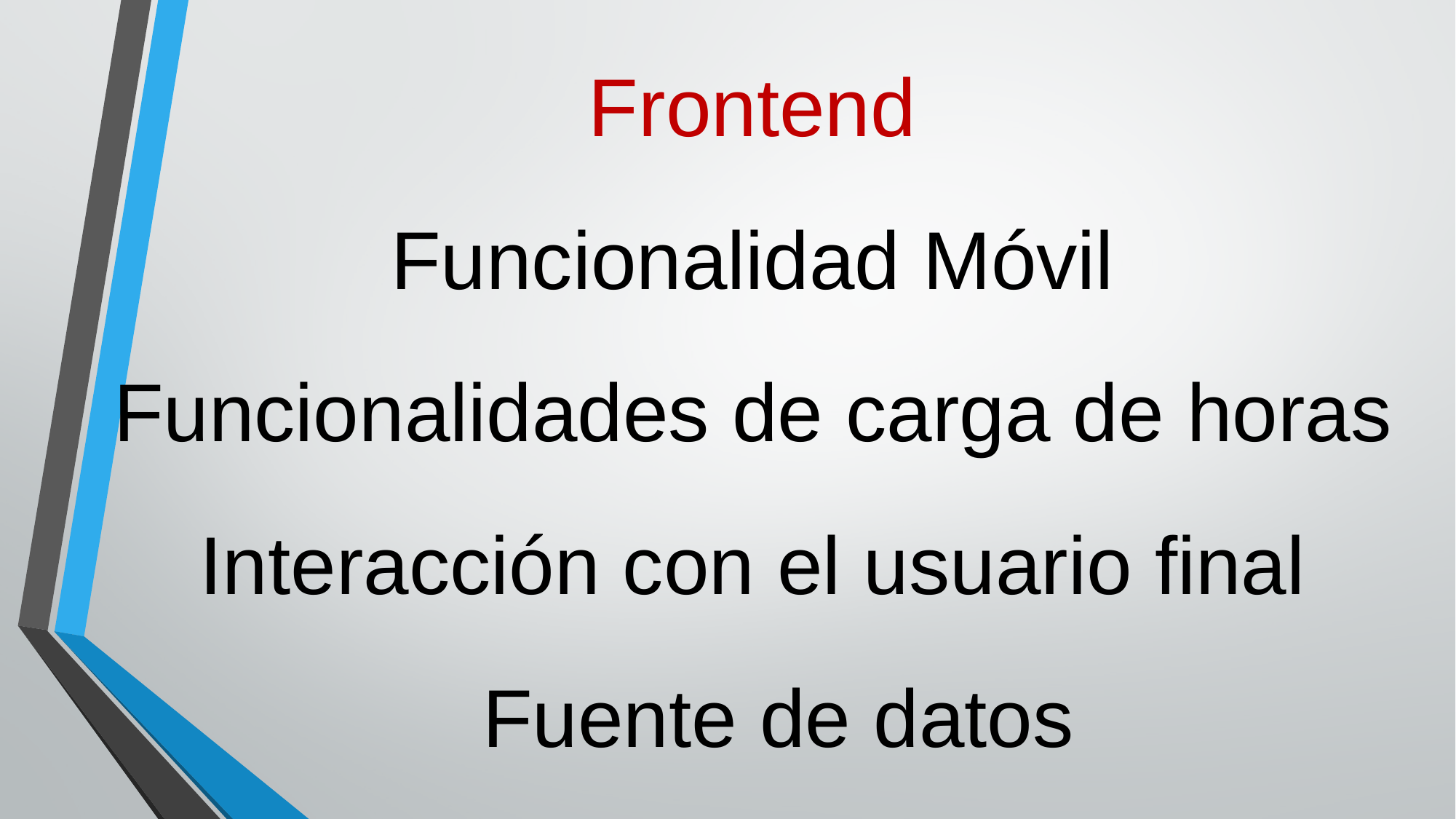

Frontend
Funcionalidad Móvil
Funcionalidades de carga de horas
Interacción con el usuario final
Fuente de datos